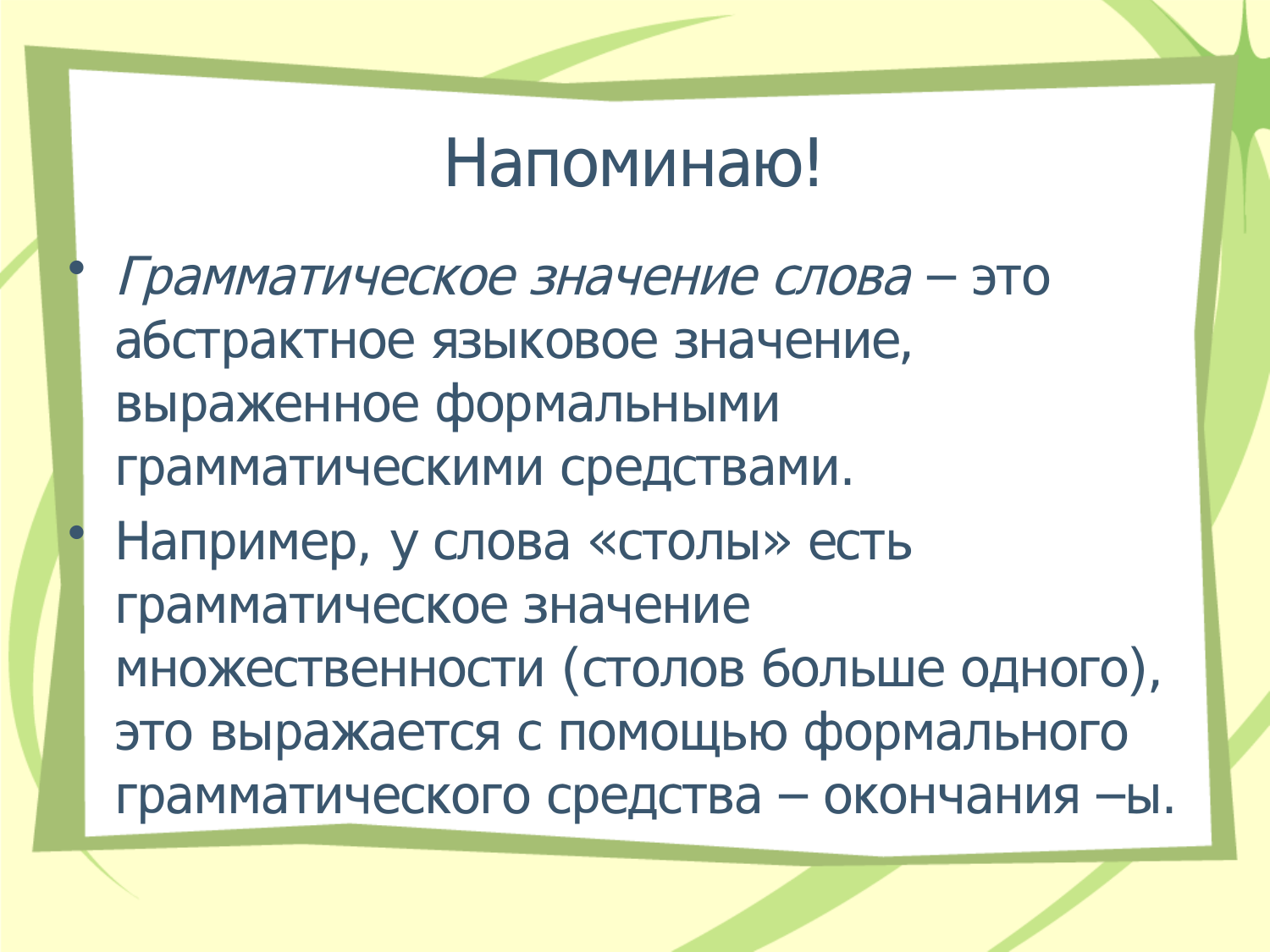

# Напоминаю!
Грамматическое значение слова – это абстрактное языковое значение, выраженное формальными грамматическими средствами.
Например, у слова «столы» есть грамматическое значение множественности (столов больше одного), это выражается с помощью формального грамматического средства – окончания –ы.